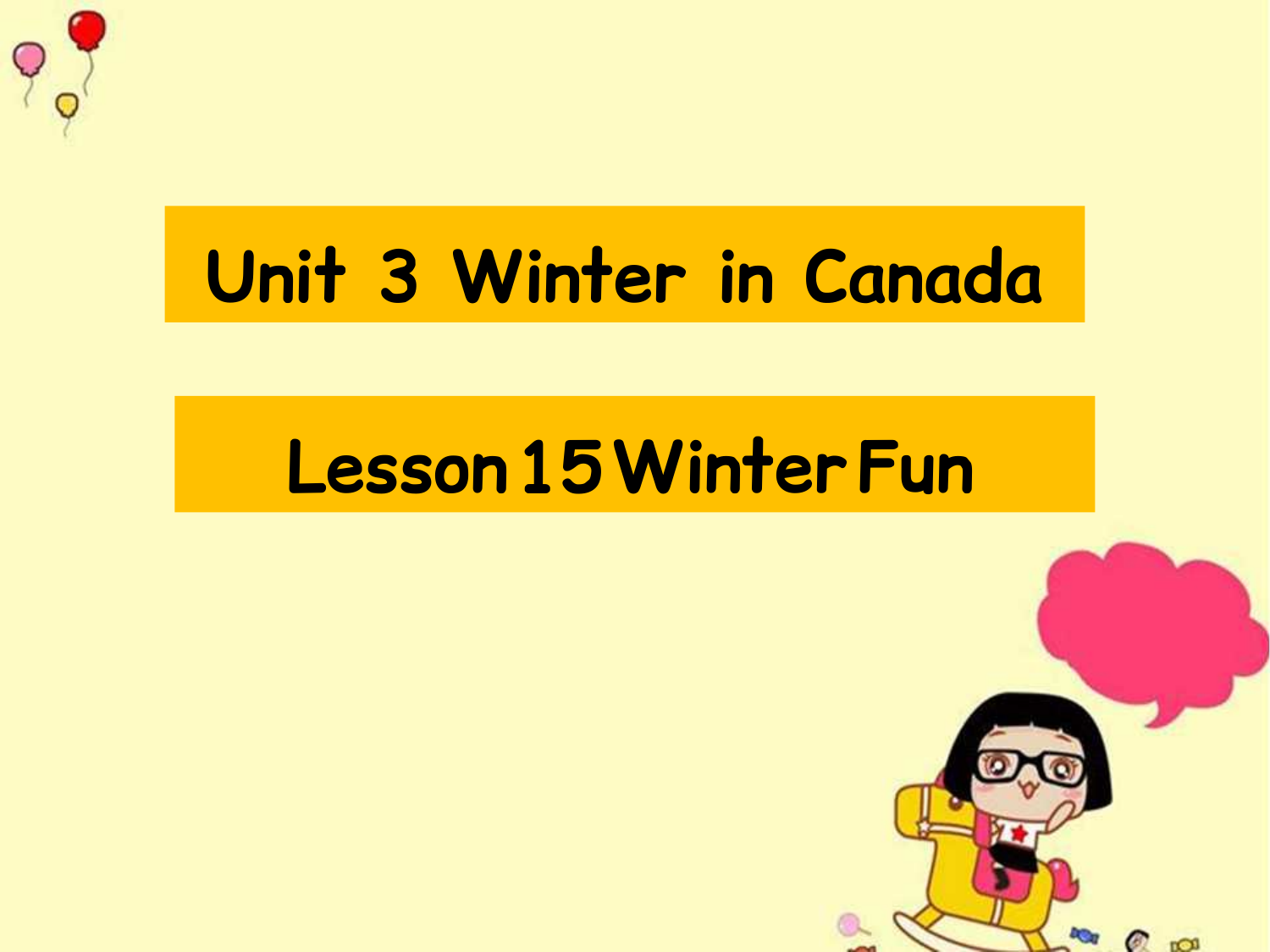

Unit 3 Winter in Canada
Lesson 15 Winter Fun